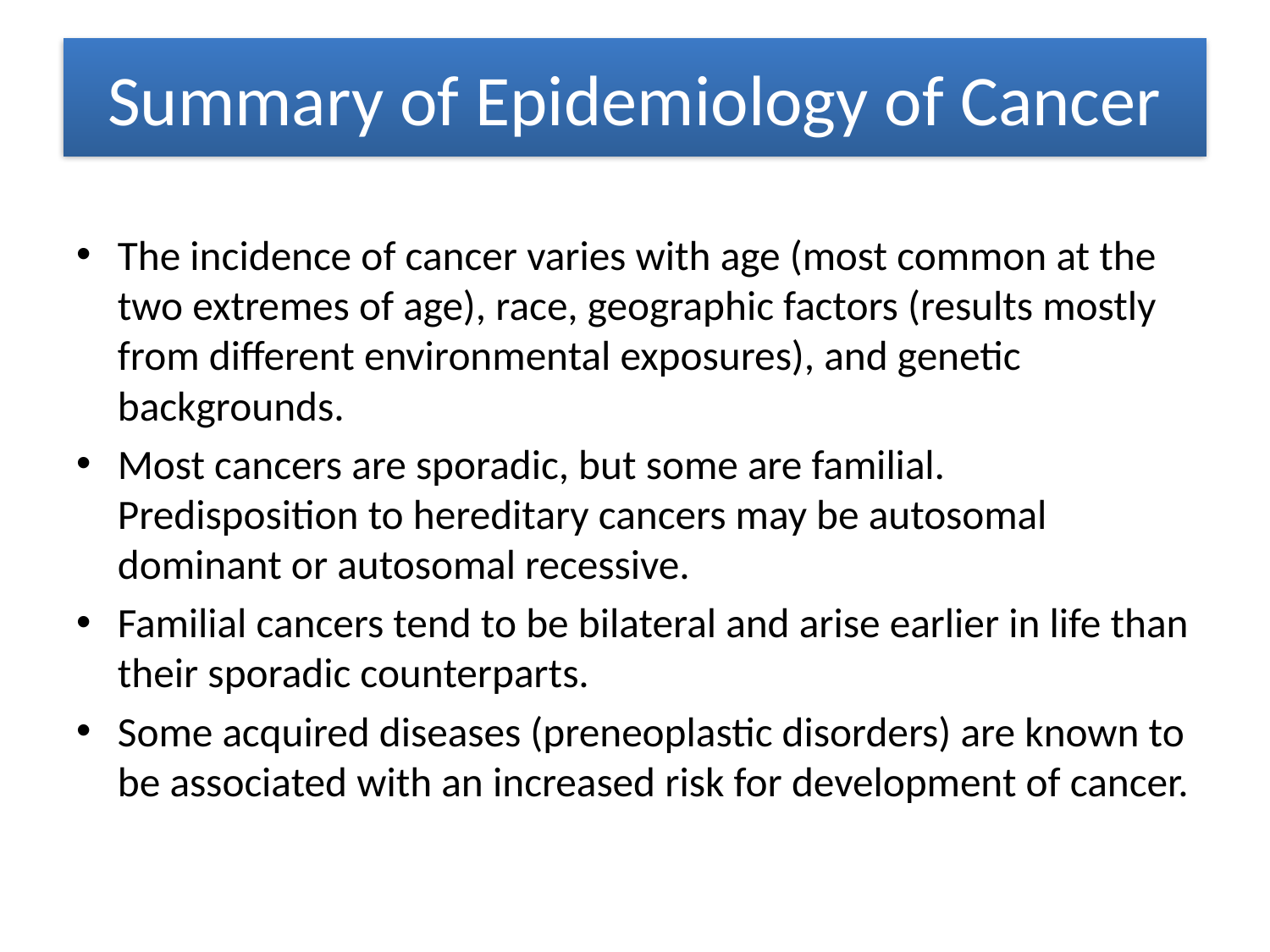

# Summary of Epidemiology of Cancer
The incidence of cancer varies with age (most common at the two extremes of age), race, geographic factors (results mostly from different environmental exposures), and genetic backgrounds.
Most cancers are sporadic, but some are familial. Predisposition to hereditary cancers may be autosomal dominant or autosomal recessive.
Familial cancers tend to be bilateral and arise earlier in life than their sporadic counterparts.
Some acquired diseases (preneoplastic disorders) are known to be associated with an increased risk for development of cancer.